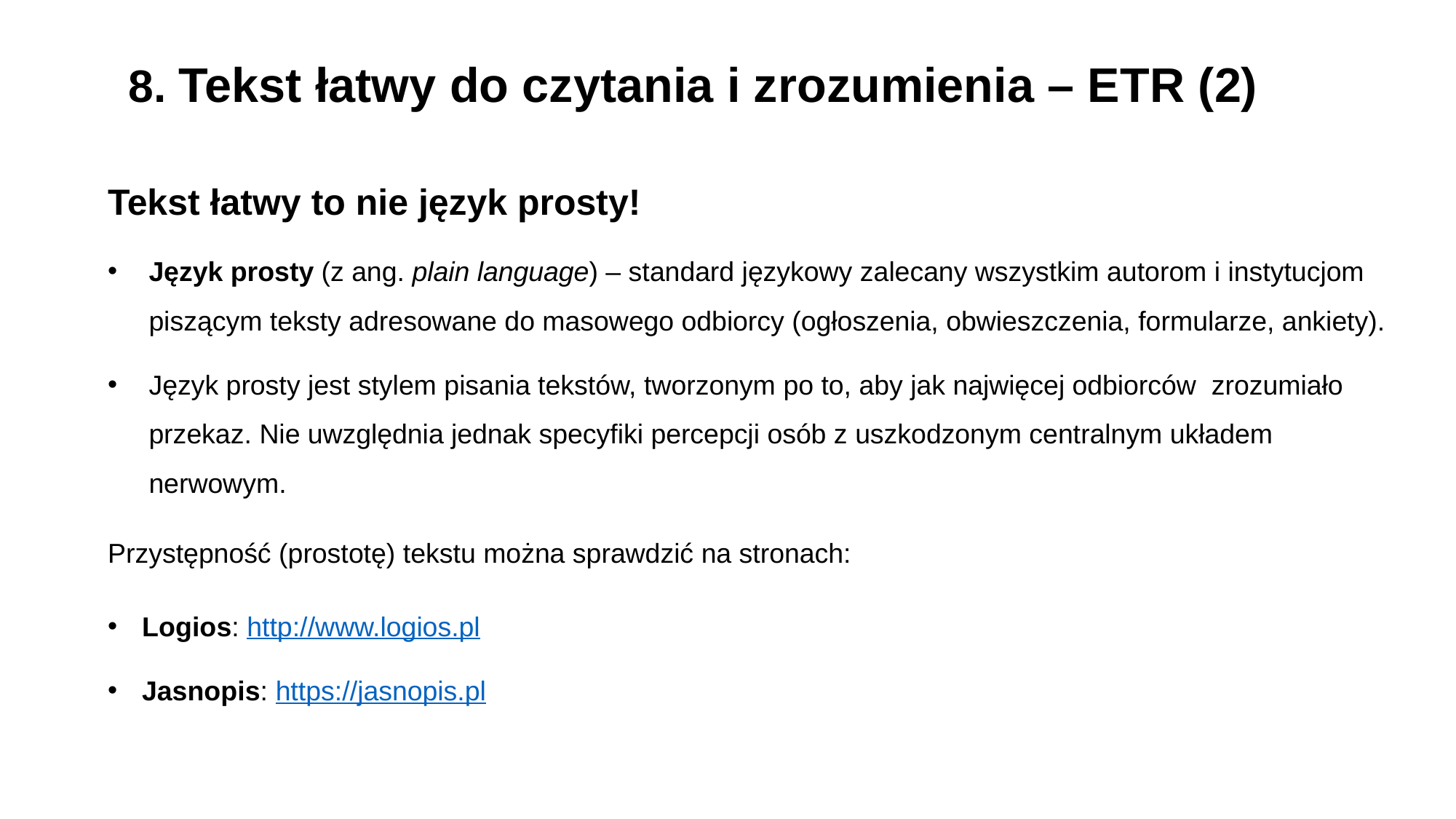

8. Tekst łatwy do czytania i zrozumienia – ETR (2)
Tekst łatwy to nie język prosty!
Język prosty (z ang. plain language) – standard językowy zalecany wszystkim autorom i instytucjom piszącym teksty adresowane do masowego odbiorcy (ogłoszenia, obwieszczenia, formularze, ankiety).
Język prosty jest stylem pisania tekstów, tworzonym po to, aby jak najwięcej odbiorców  zrozumiało przekaz. Nie uwzględnia jednak specyfiki percepcji osób z uszkodzonym centralnym układem nerwowym.
Przystępność (prostotę) tekstu można sprawdzić na stronach:
Logios: http://www.logios.pl
Jasnopis: https://jasnopis.pl